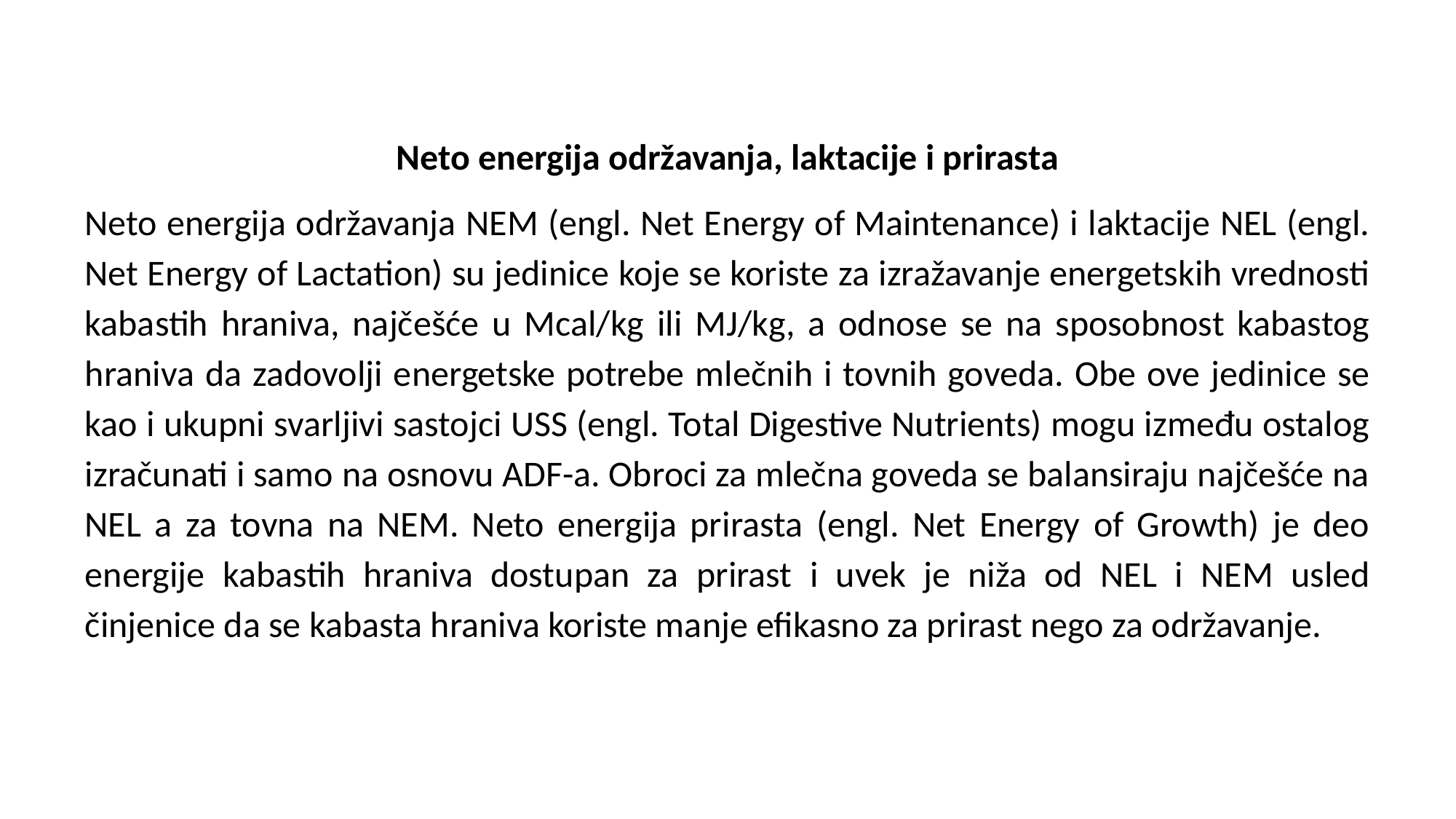

Neto energija održavanja, laktacije i prirasta
Neto energija održavanja NEM (engl. Net Energy of Maintenance) i laktacije NEL (engl. Net Energy of Lactation) su jedinice koje se koriste za izražavanje energetskih vrednosti kabastih hraniva, najčešće u Mcal/kg ili MJ/kg, a odnose se na sposobnost kabastog hraniva da zadovolji energetske potrebe mlečnih i tovnih goveda. Obe ove jedinice se kao i ukupni svarljivi sastojci USS (engl. Total Digestive Nutrients) mogu između ostalog izračunati i samo na osnovu ADF-a. Obroci za mlečna goveda se balansiraju najčešće na NEL a za tovna na NEM. Neto energija prirasta (engl. Net Energy of Growth) je deo energije kabastih hraniva dostupan za prirast i uvek je niža od NEL i NEM usled činjenice da se kabasta hraniva koriste manje efikasno za prirast nego za održavanje.